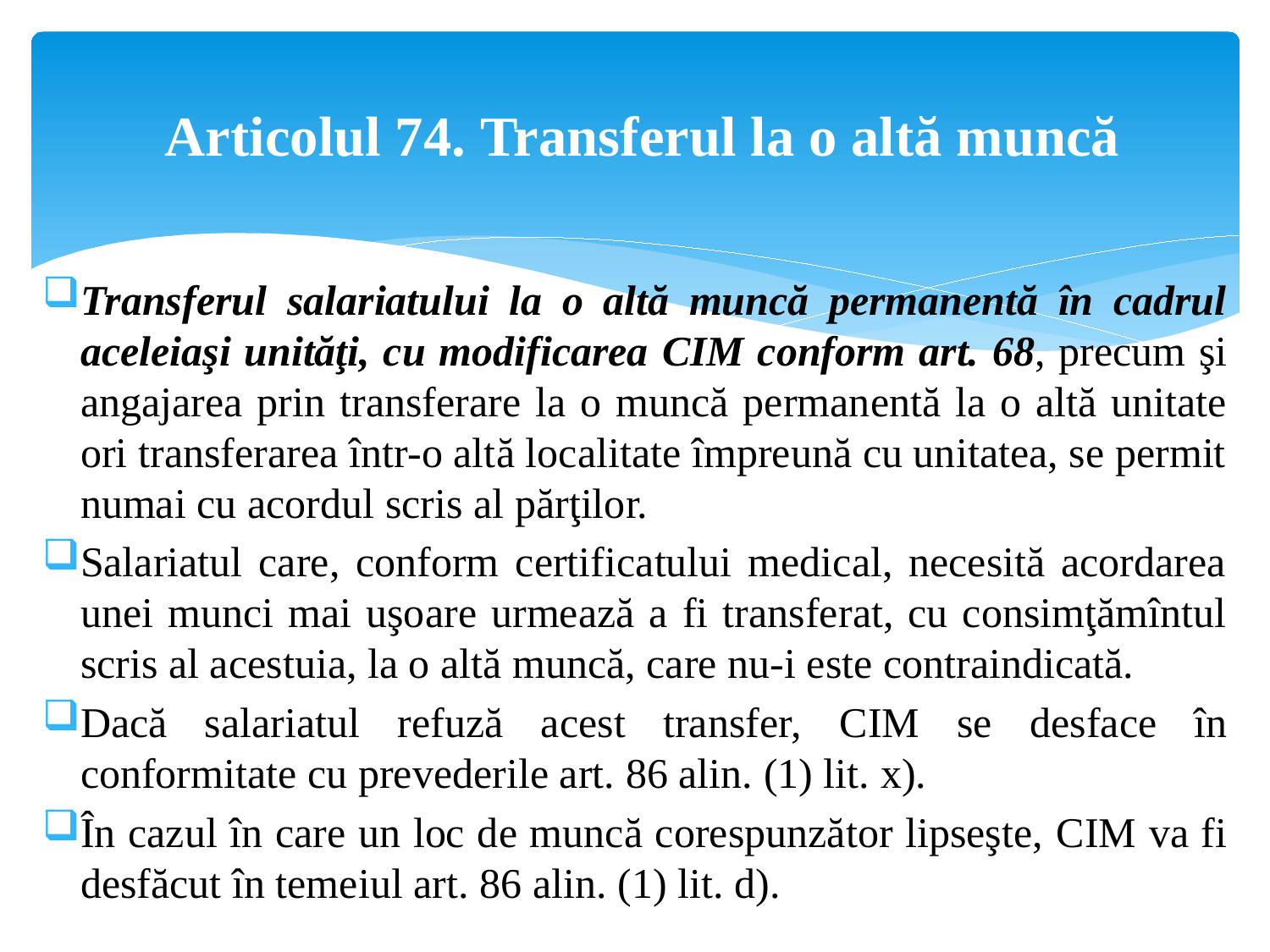

# Articolul 74. Transferul la o altă muncă
Transferul salariatului la o altă muncă permanentă în cadrul aceleiaşi unităţi, cu modificarea CIM conform art. 68, precum şi angajarea prin transferare la o muncă permanentă la o altă unitate ori transferarea într-o altă localitate împreună cu unitatea, se permit numai cu acordul scris al părţilor.
Salariatul care, conform certificatului medical, necesită acordarea unei munci mai uşoare urmează a fi transferat, cu consimţămîntul scris al acestuia, la o altă muncă, care nu-i este contraindicată.
Dacă salariatul refuză acest transfer, CIM se desface în conformitate cu prevederile art. 86 alin. (1) lit. x).
În cazul în care un loc de muncă corespunzător lipseşte, CIM va fi desfăcut în temeiul art. 86 alin. (1) lit. d).